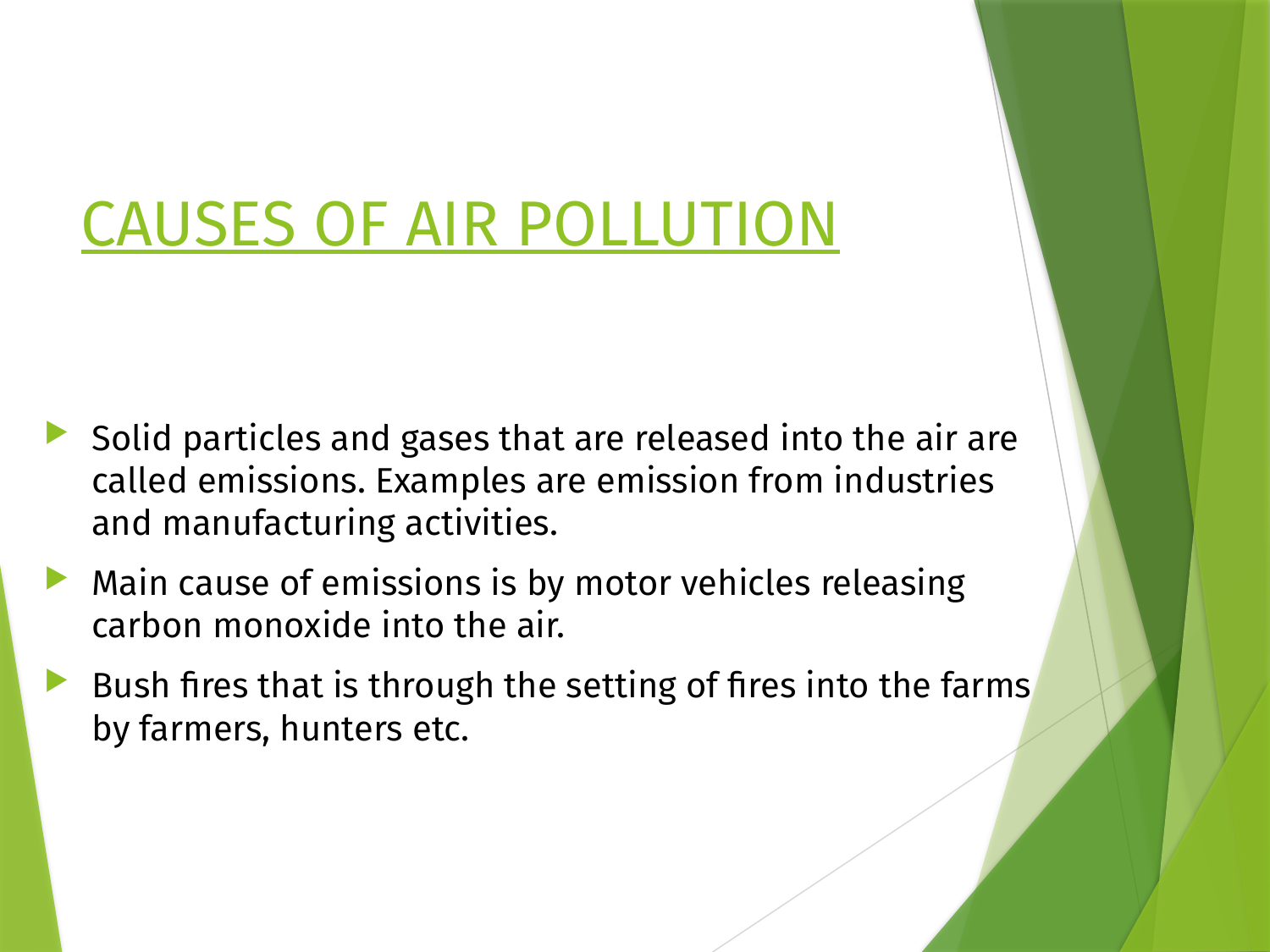

# CAUSES OF AIR POLLUTION
Solid particles and gases that are released into the air are called emissions. Examples are emission from industries and manufacturing activities.
Main cause of emissions is by motor vehicles releasing carbon monoxide into the air.
Bush fires that is through the setting of fires into the farms by farmers, hunters etc.